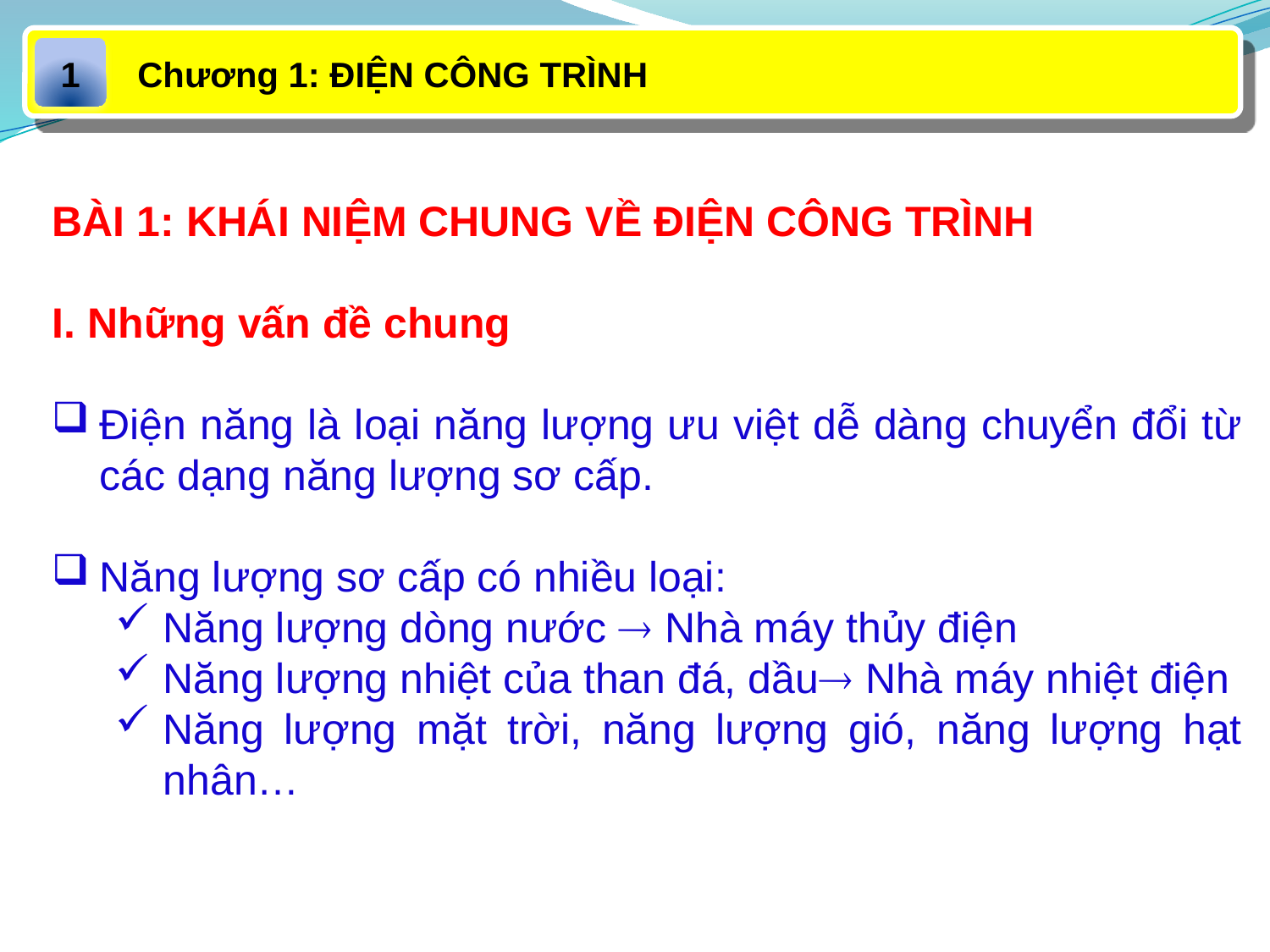

Chương 1: ĐIỆN CÔNG TRÌNH
1

BÀI 1: KHÁI NIỆM CHUNG VỀ ĐIỆN CÔNG TRÌNH

I. Những vấn đề chung

Điện năng là loại năng lượng ưu việt dễ dàng chuyển đổi từ các dạng năng lượng sơ cấp.

Năng lượng sơ cấp có nhiều loại:
Năng lượng dòng nước → Nhà máy thủy điện
Năng lượng nhiệt của than đá, dầu→ Nhà máy nhiệt điện
Năng lượng mặt trời, năng lượng gió, năng lượng hạt nhân…